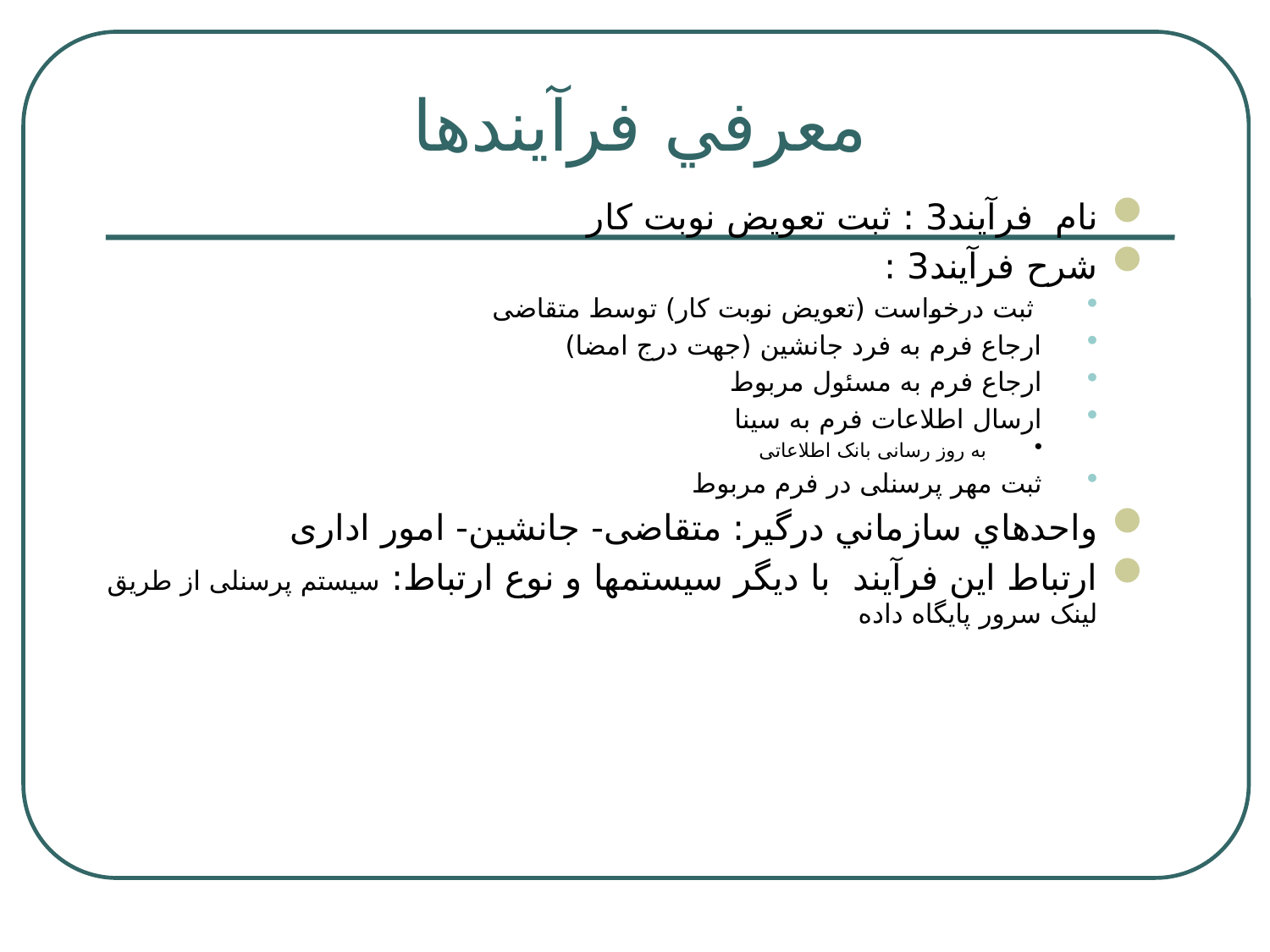

# معرفي فرآيندها
نام  فرآيند3 : ثبت تعویض نوبت کار
شرح فرآيند3 :
 ثبت درخواست (تعویض نوبت کار) توسط متقاضی
ارجاع فرم به فرد جانشین (جهت درج امضا)
ارجاع فرم به مسئول مربوط
ارسال اطلاعات فرم به سینا
به روز رسانی بانک اطلاعاتی
ثبت مهر پرسنلی در فرم مربوط
واحدهاي سازماني درگير: متقاضی- جانشین- امور اداری
ارتباط اين فرآيند  با ديگر سیستمها و نوع ارتباط: سیستم پرسنلی از طریق لینک سرور پایگاه داده